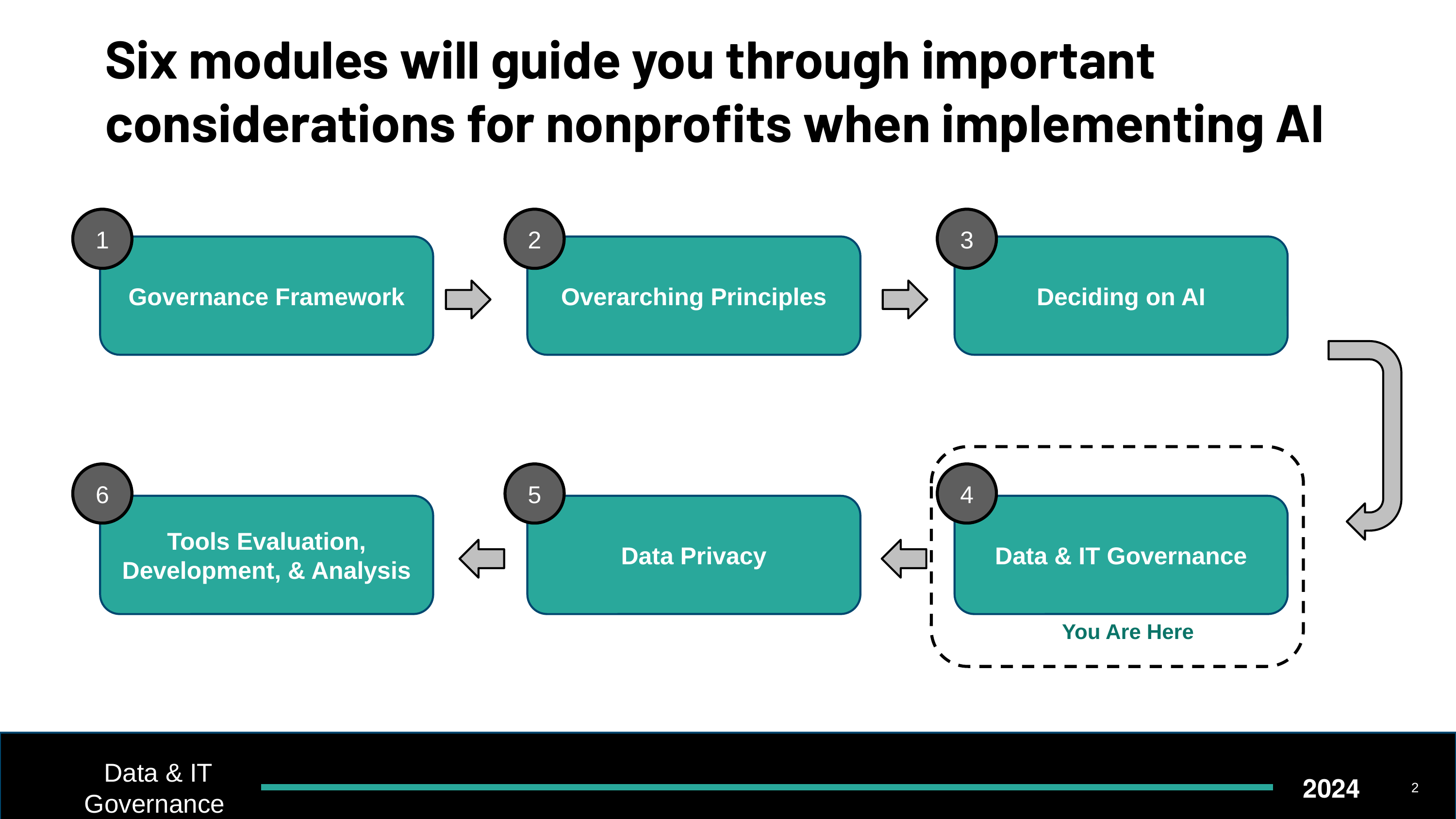

# Six modules will guide you through important considerations for nonprofits when implementing AI
1
2
3
Governance Framework
Overarching Principles
Deciding on AI

6
5
4
Tools Evaluation, Development, & Analysis
Data Privacy
Data & IT Governance

You Are Here
2